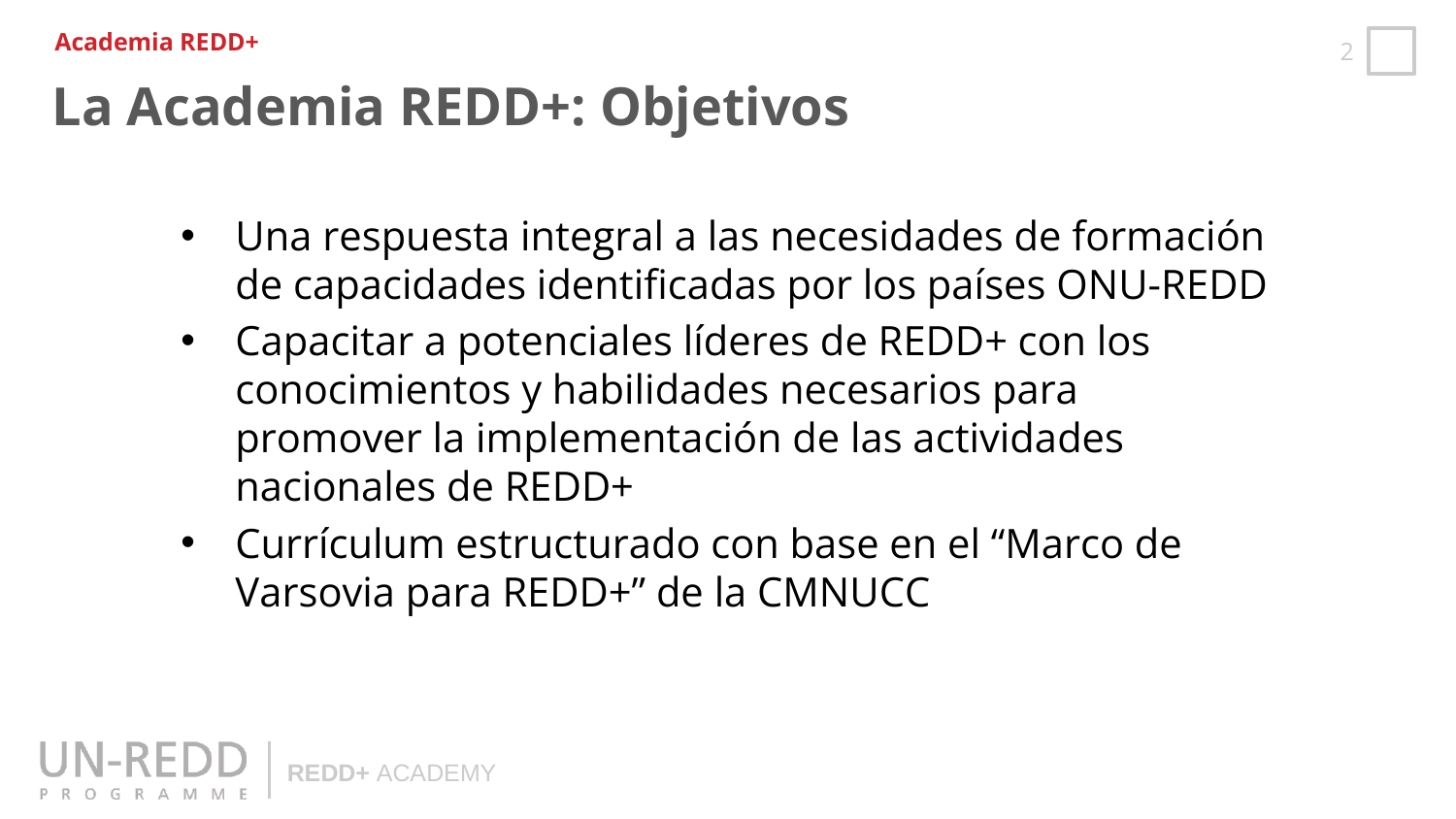

Academia REDD+
La Academia REDD+: Objetivos
Una respuesta integral a las necesidades de formación de capacidades identificadas por los países ONU-REDD
Capacitar a potenciales líderes de REDD+ con los conocimientos y habilidades necesarios para promover la implementación de las actividades nacionales de REDD+
Currículum estructurado con base en el “Marco de Varsovia para REDD+” de la CMNUCC